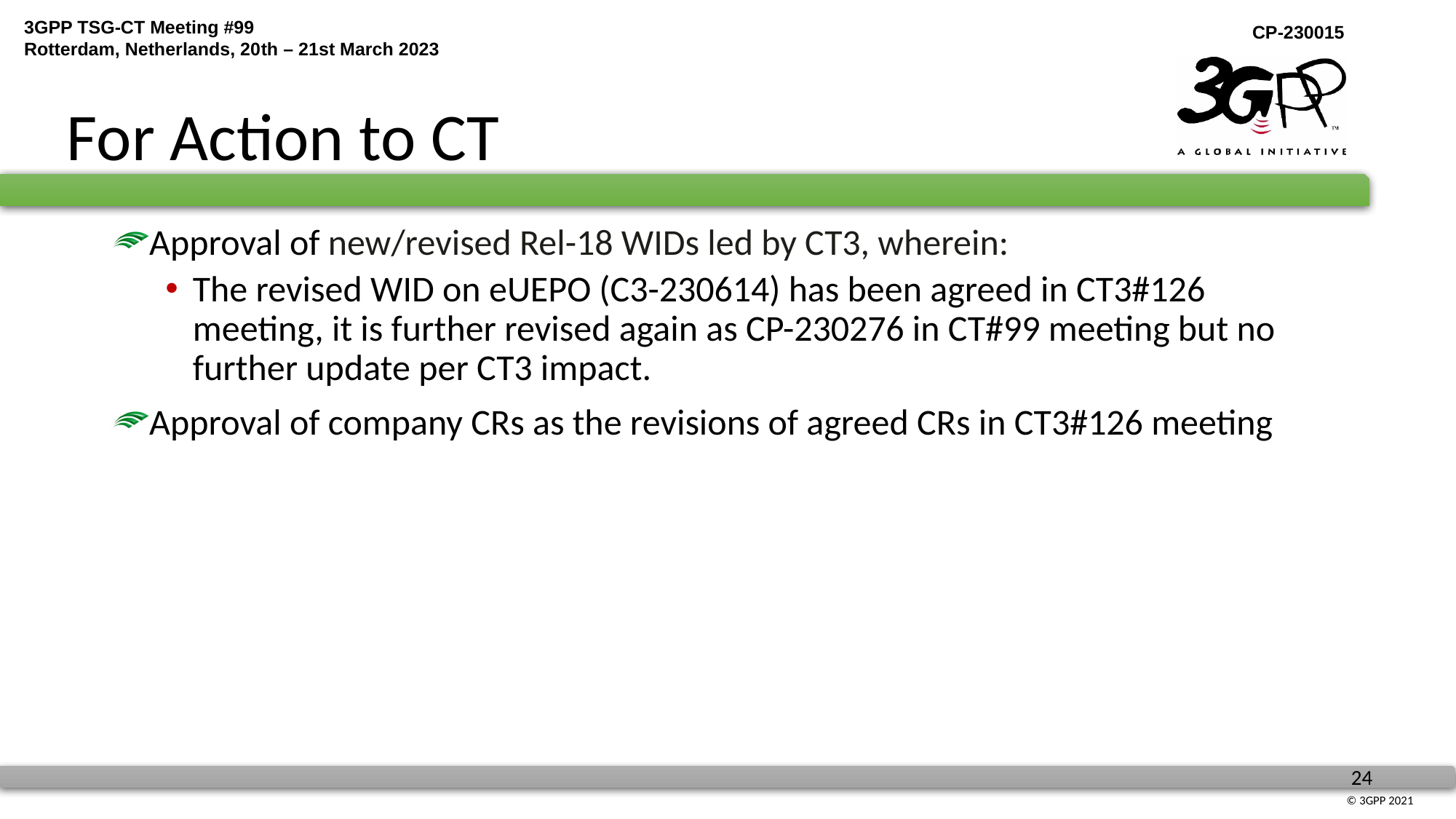

# For Action to CT
Approval of new/revised Rel-18 WIDs led by CT3, wherein:
The revised WID on eUEPO (C3-230614) has been agreed in CT3#126 meeting, it is further revised again as CP-230276 in CT#99 meeting but no further update per CT3 impact.
Approval of company CRs as the revisions of agreed CRs in CT3#126 meeting